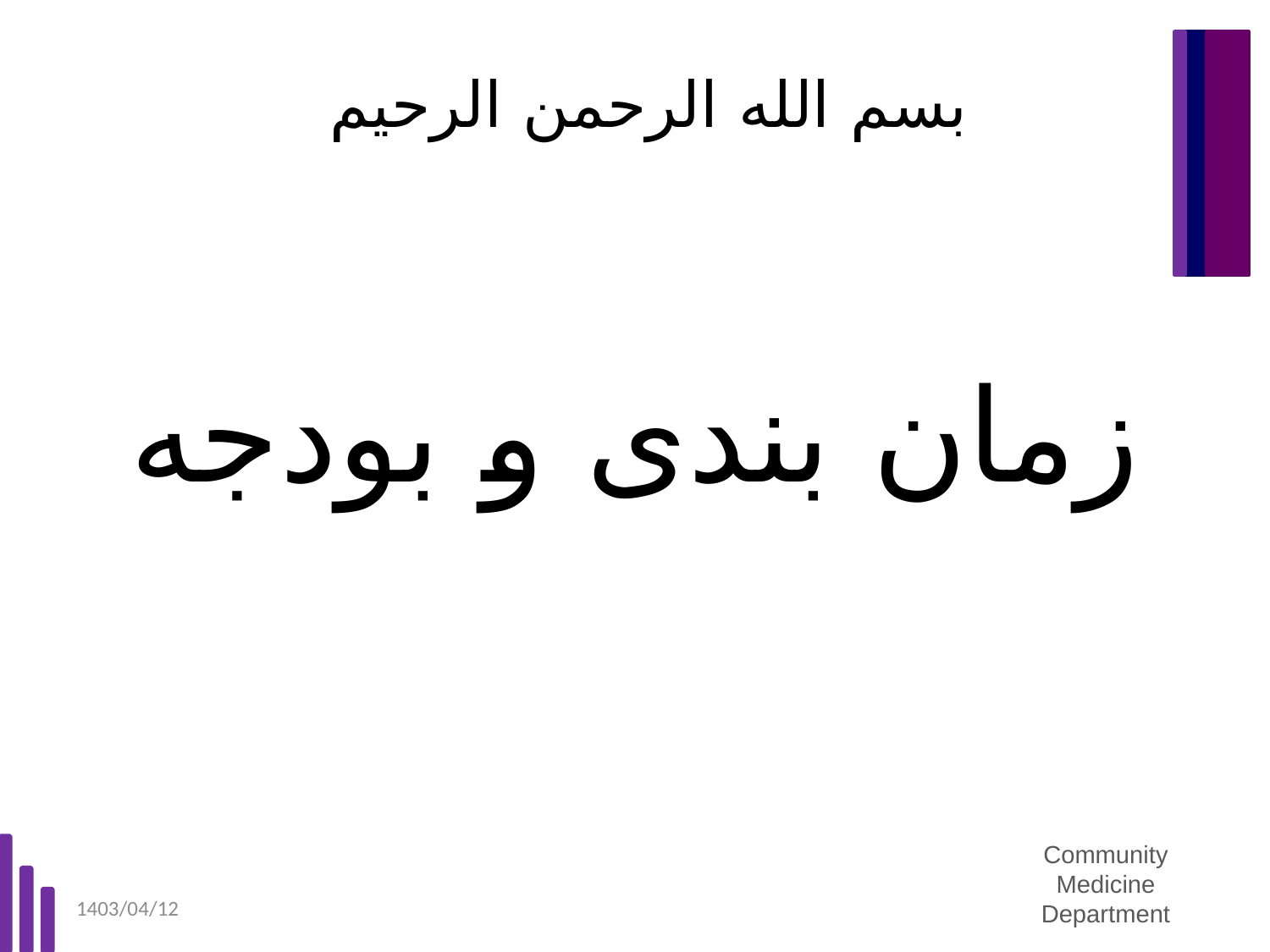

بسم الله الرحمن الرحیم
# زمان بندی و بودجه

1403/04/12